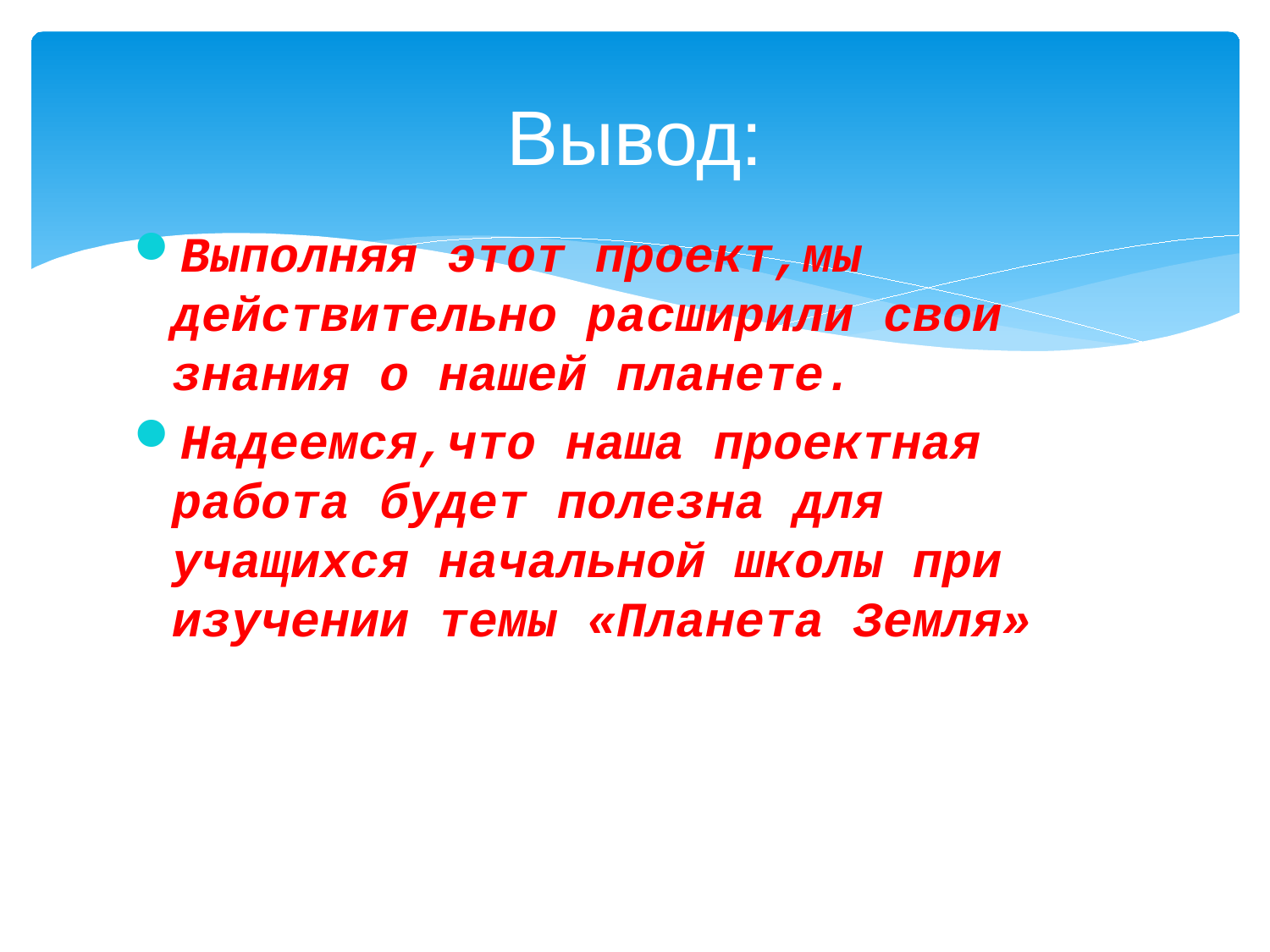

# Вывод:
Выполняя этот проект,мы действительно расширили свои знания о нашей планете.
Надеемся,что наша проектная работа будет полезна для учащихся начальной школы при изучении темы «Планета Земля»